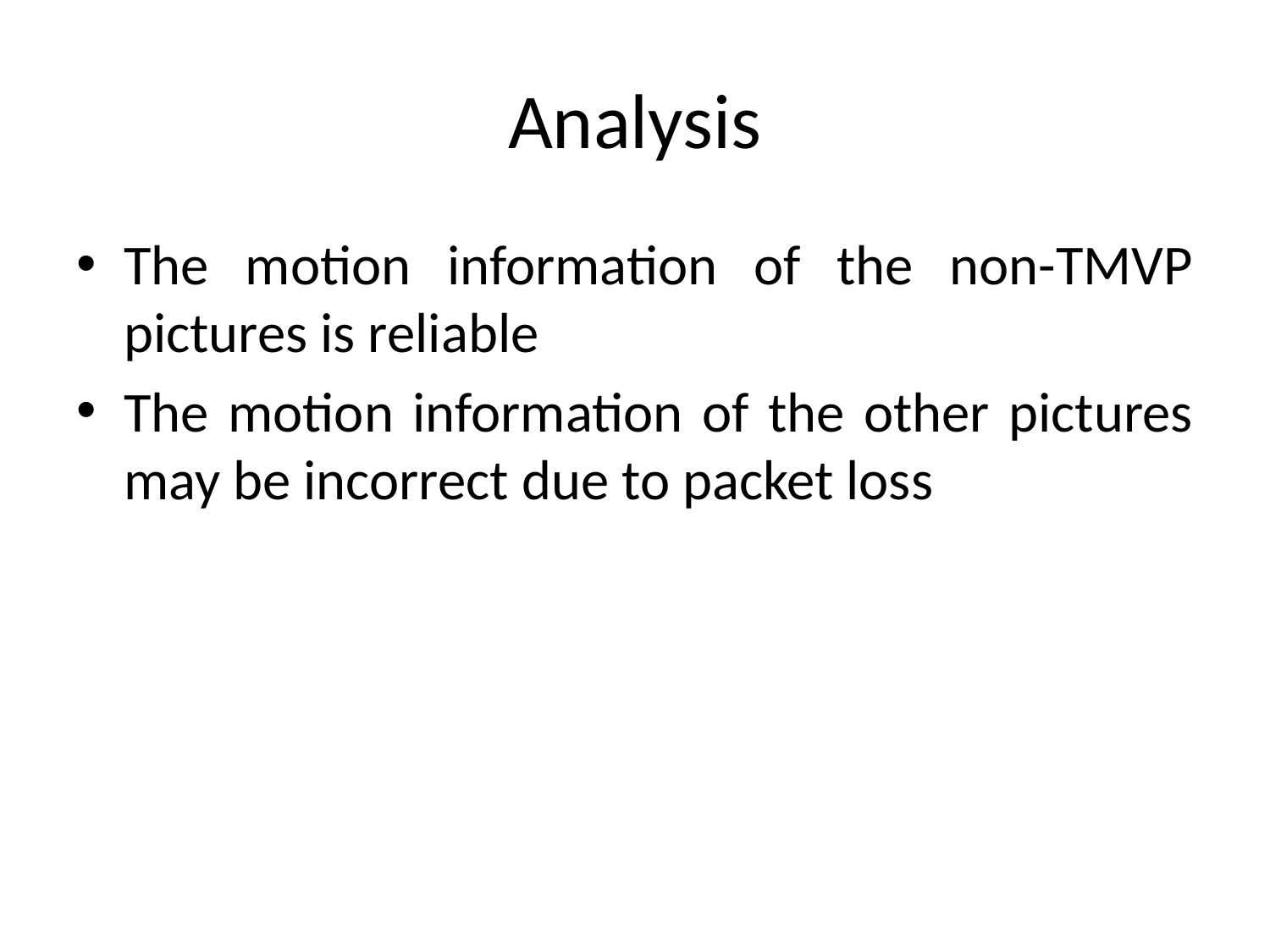

# Analysis
The motion information of the non-TMVP pictures is reliable
The motion information of the other pictures may be incorrect due to packet loss